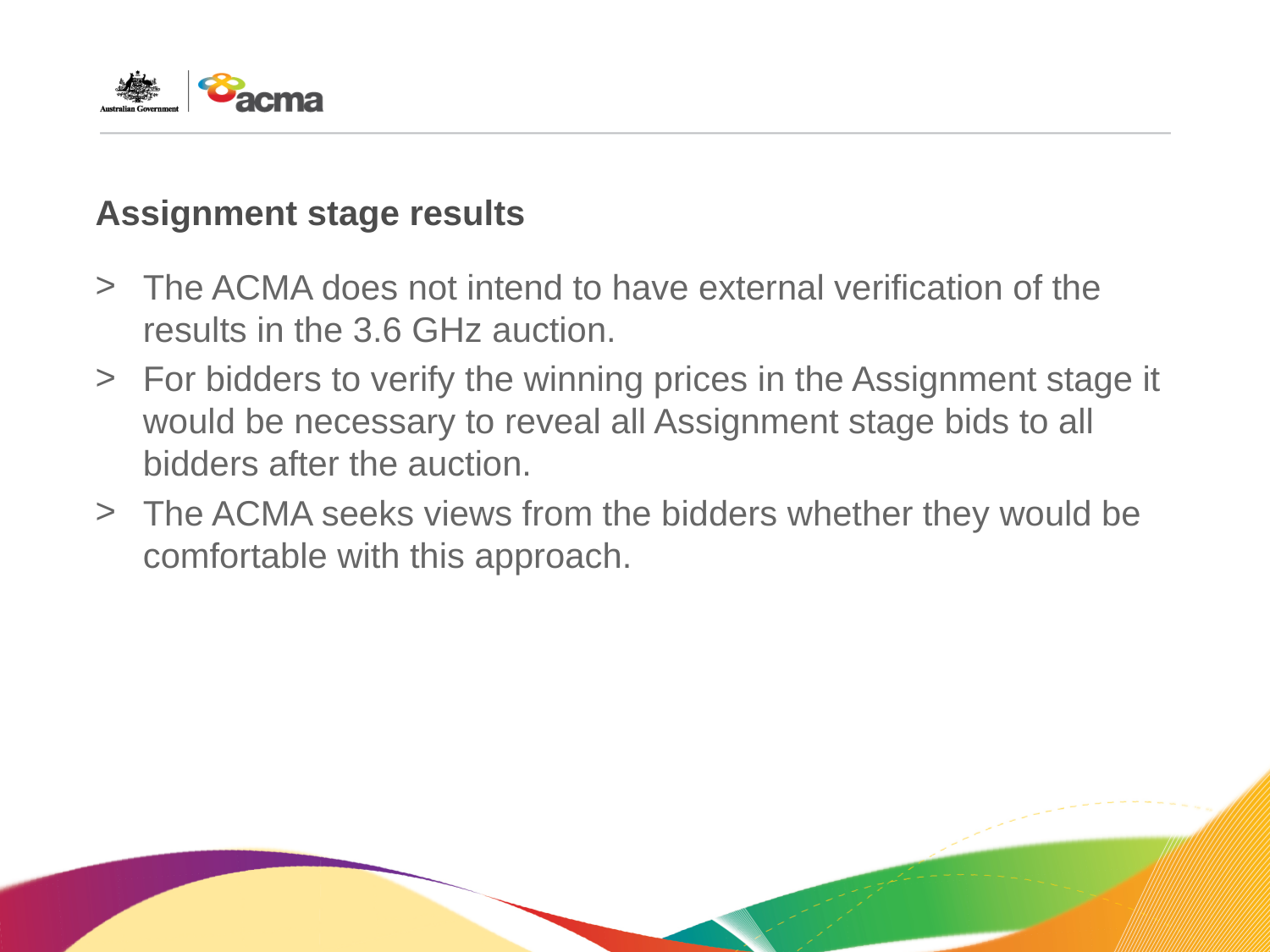

# Assignment stage results
The ACMA does not intend to have external verification of the results in the 3.6 GHz auction.
For bidders to verify the winning prices in the Assignment stage it would be necessary to reveal all Assignment stage bids to all bidders after the auction.
The ACMA seeks views from the bidders whether they would be comfortable with this approach.